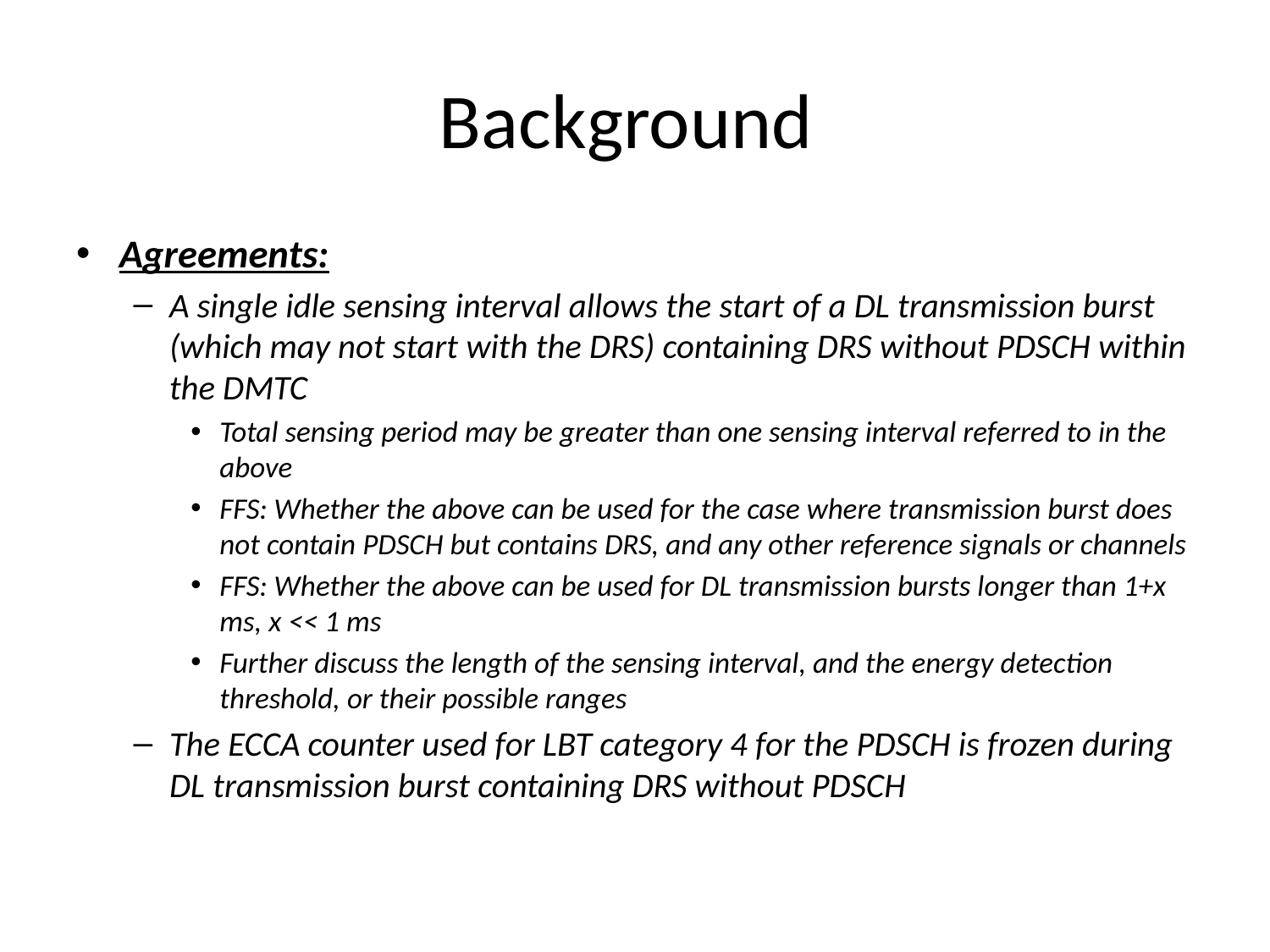

# Background
Agreements:
A single idle sensing interval allows the start of a DL transmission burst (which may not start with the DRS) containing DRS without PDSCH within the DMTC
Total sensing period may be greater than one sensing interval referred to in the above
FFS: Whether the above can be used for the case where transmission burst does not contain PDSCH but contains DRS, and any other reference signals or channels
FFS: Whether the above can be used for DL transmission bursts longer than 1+x ms, x << 1 ms
Further discuss the length of the sensing interval, and the energy detection threshold, or their possible ranges
The ECCA counter used for LBT category 4 for the PDSCH is frozen during DL transmission burst containing DRS without PDSCH